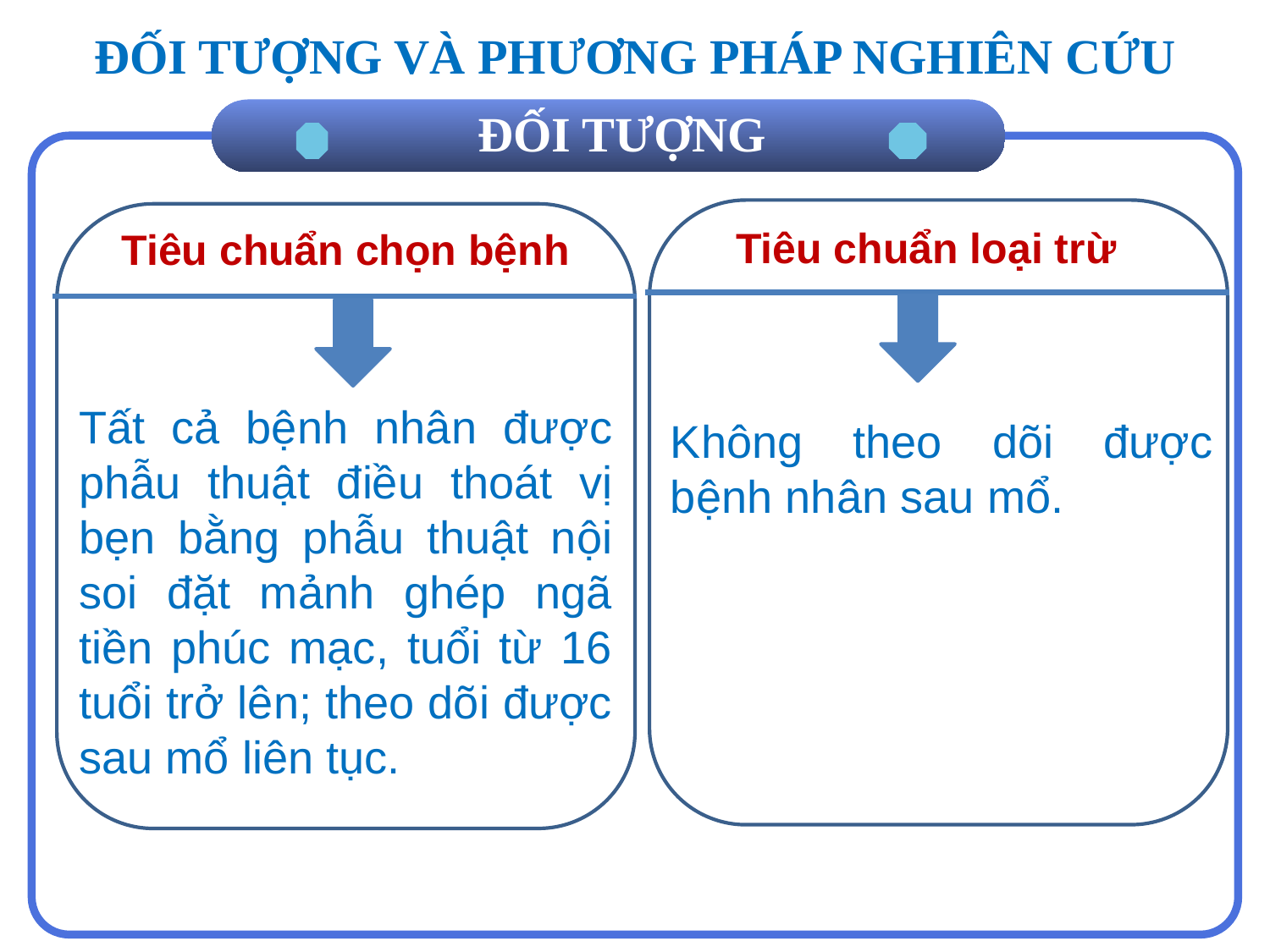

ĐỐI TƯỢNG VÀ PHƯƠNG PHÁP NGHIÊN CỨU
ĐỐI TƯỢNG

Tiêu chuẩn loại trừ
Tiêu chuẩn chọn bệnh

Tất cả bệnh nhân được phẫu thuật điều thoát vị bẹn bằng phẫu thuật nội soi đặt mảnh ghép ngã tiền phúc mạc, tuổi từ 16 tuổi trở lên; theo dõi được sau mổ liên tục.
Không theo dõi được bệnh nhân sau mổ.